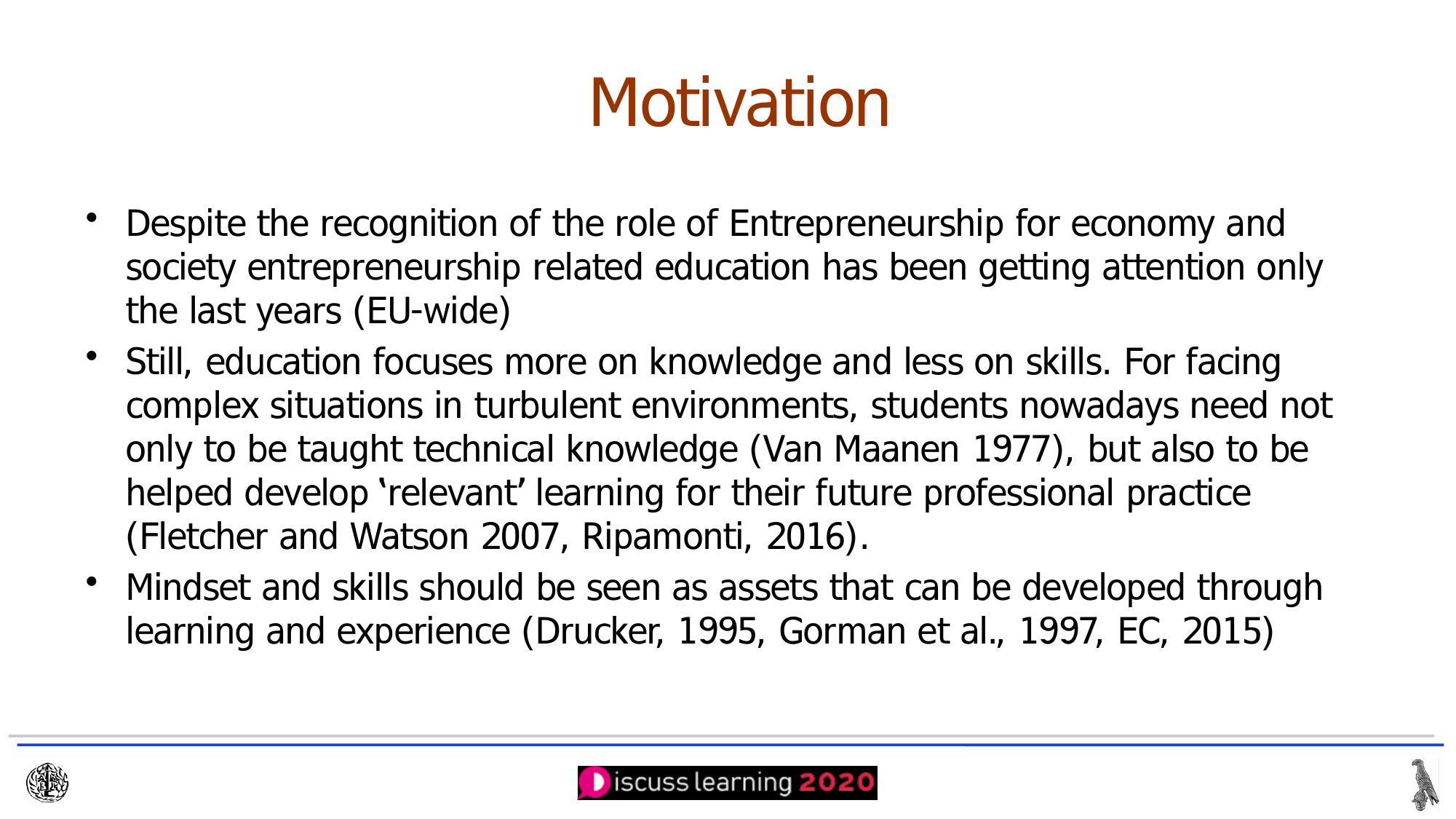

# Motivation
Despite the recognition of the role of Entrepreneurship for economy and society entrepreneurship related education has been getting attention only the last years (EU-wide)
Still, education focuses more on knowledge and less on skills. For facing complex situations in turbulent environments, students nowadays need not only to be taught technical knowledge (Van Maanen 1977), but also to be helped develop ‘relevant’ learning for their future professional practice (Fletcher and Watson 2007, Ripamonti, 2016).
Mindset and skills should be seen as assets that can be developed through learning and experience (Drucker, 1995, Gorman et al., 1997, EC, 2015)